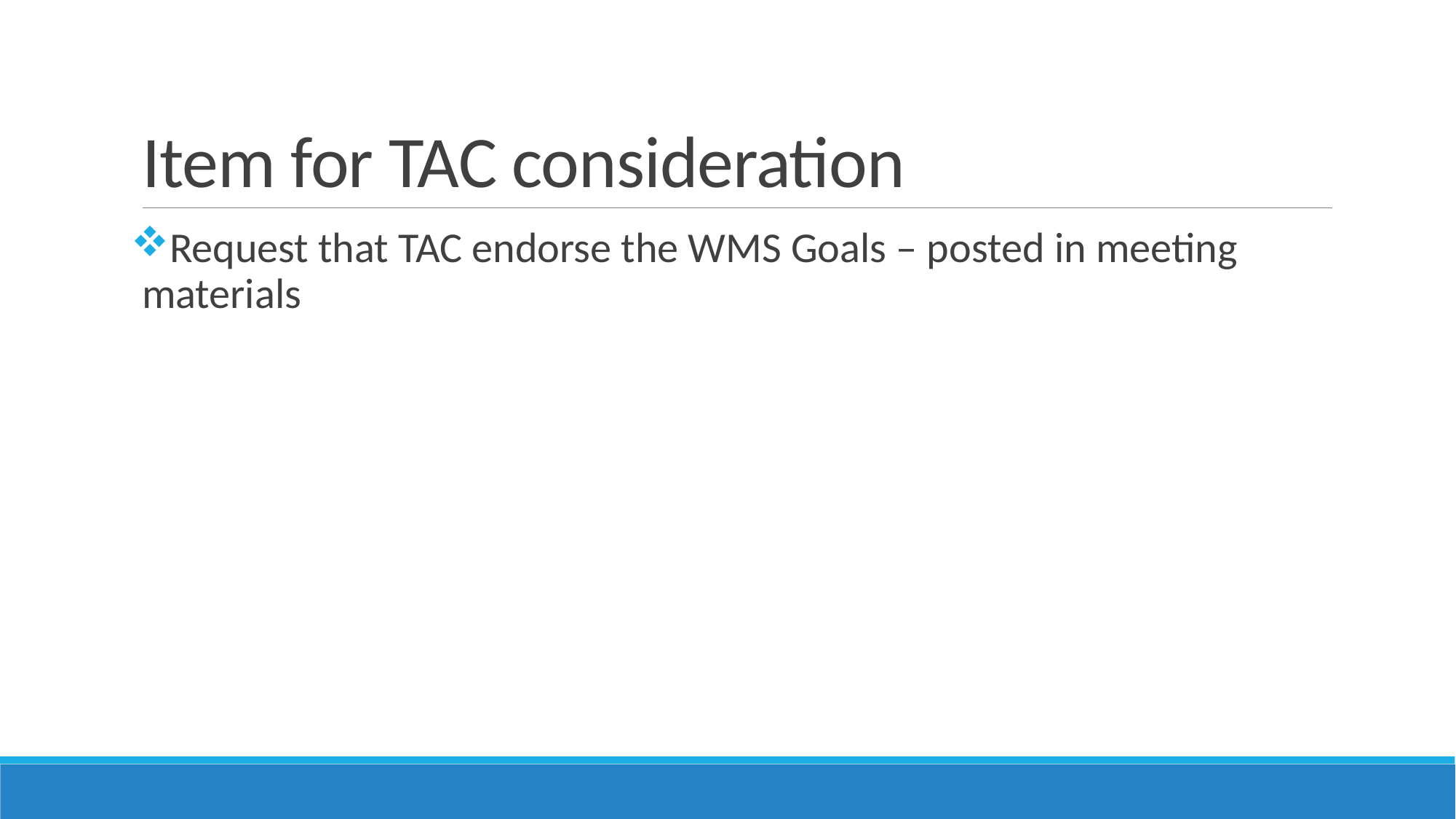

# Item for TAC consideration
Request that TAC endorse the WMS Goals – posted in meeting materials